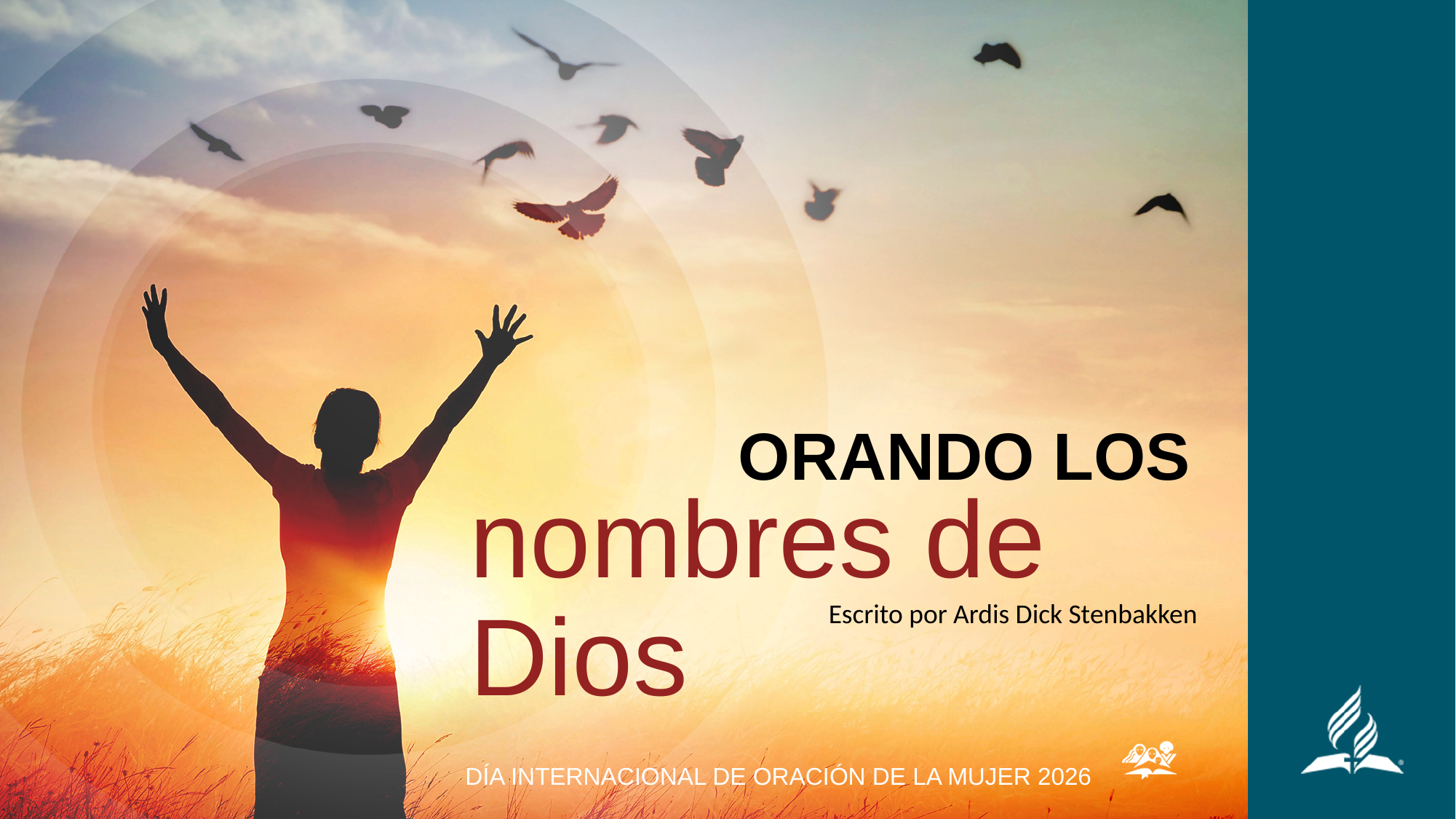

ORANDO LOS
nombres de Dios

Escrito por Ardis Dick Stenbakken
DÍA INTERNACIONAL DE ORACIÓN DE LA MUJER 2026